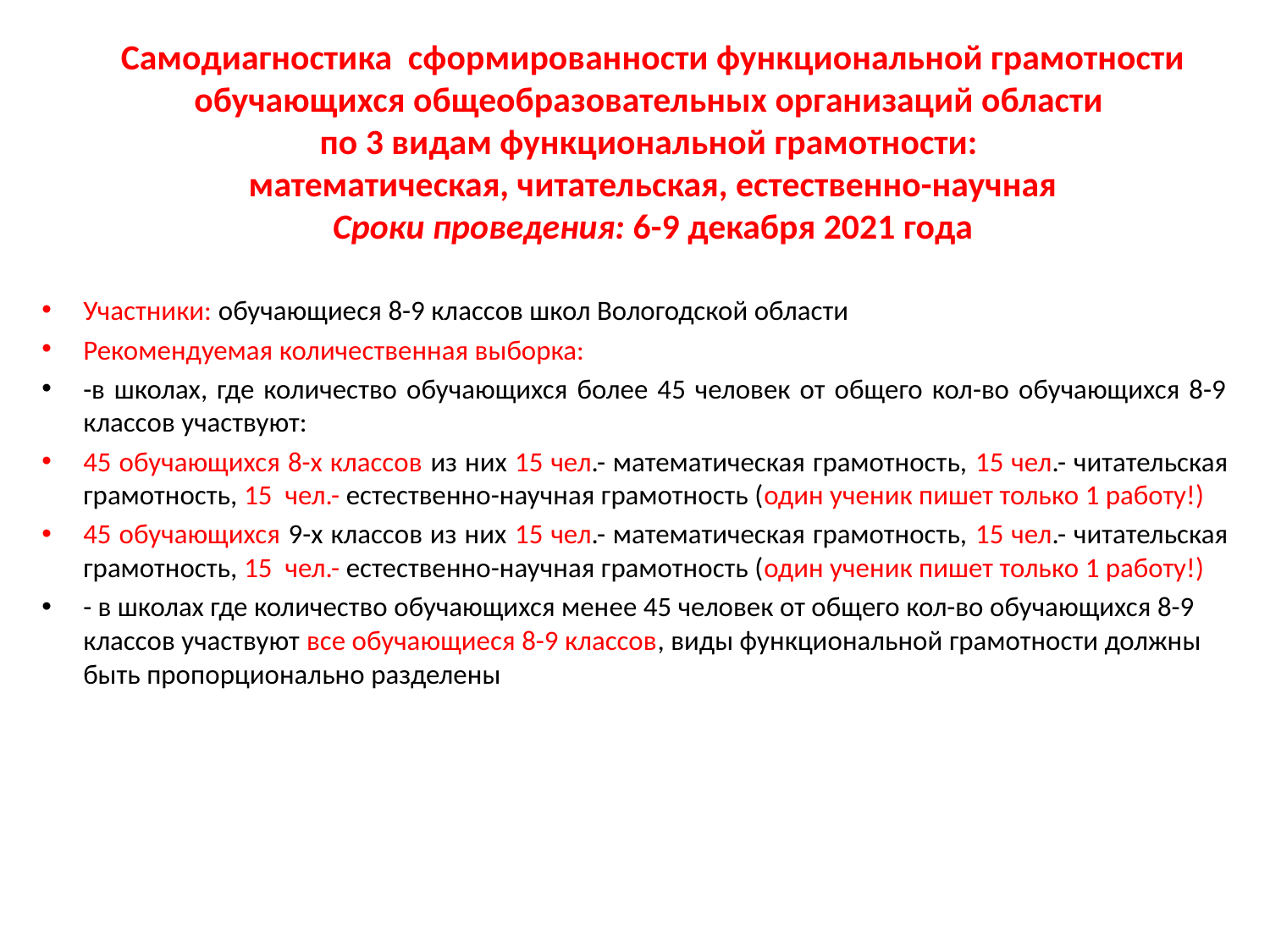

# Самодиагностика  сформированности функциональной грамотности обучающихся общеобразовательных организаций области по 3 видам функциональной грамотности: математическая, читательская, естественно-научная Сроки проведения: 6-9 декабря 2021 года
Участники: обучающиеся 8-9 классов школ Вологодской области
Рекомендуемая количественная выборка:
-в школах, где количество обучающихся более 45 человек от общего кол-во обучающихся 8-9 классов участвуют:
45 обучающихся 8-х классов из них 15 чел.- математическая грамотность, 15 чел.- читательская грамотность, 15  чел.- естественно-научная грамотность (один ученик пишет только 1 работу!)
45 обучающихся 9-х классов из них 15 чел.- математическая грамотность, 15 чел.- читательская грамотность, 15  чел.- естественно-научная грамотность (один ученик пишет только 1 работу!)
- в школах где количество обучающихся менее 45 человек от общего кол-во обучающихся 8-9 классов участвуют все обучающиеся 8-9 классов, виды функциональной грамотности должны быть пропорционально разделены